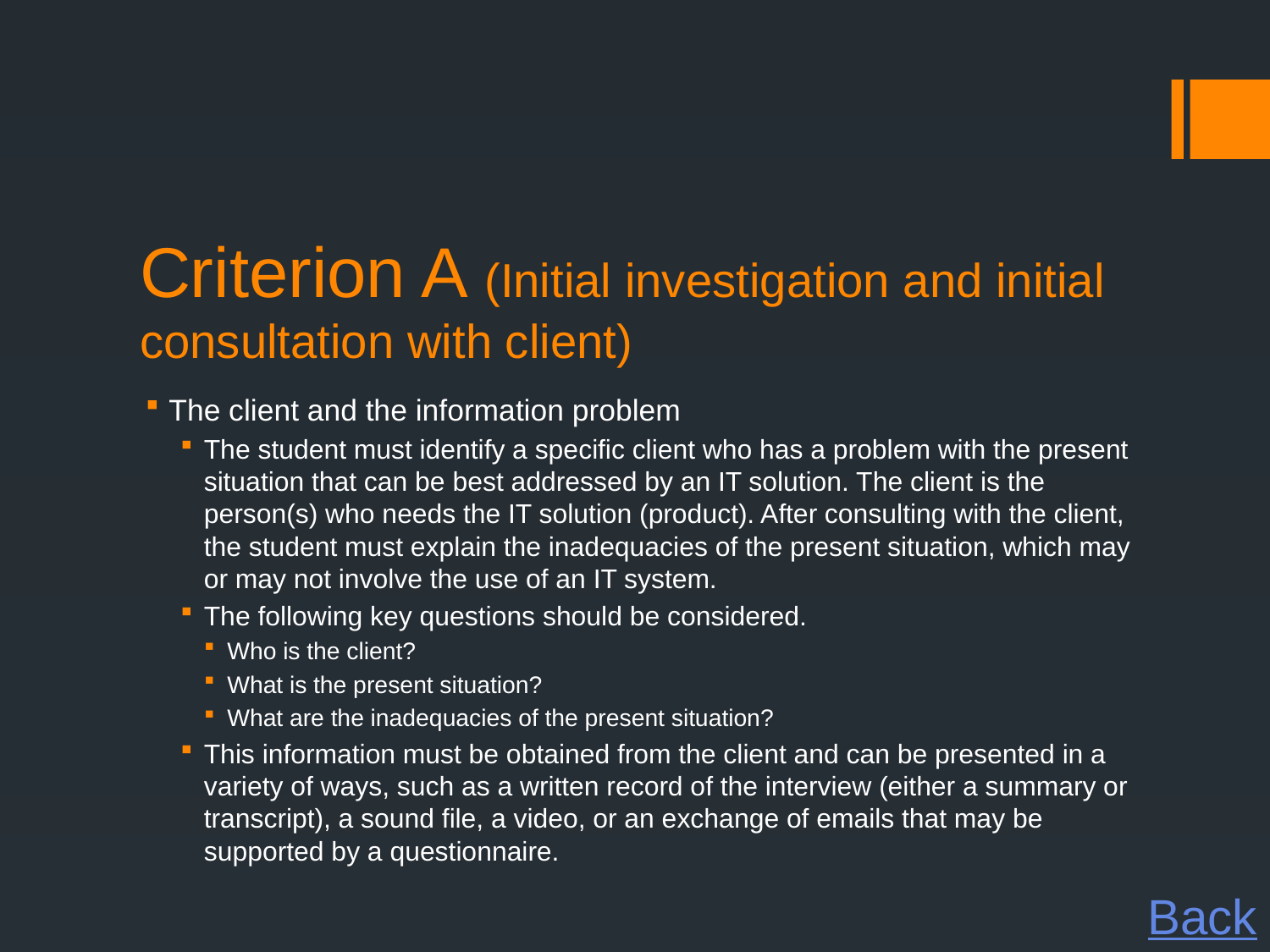

# Criterion A (Initial investigation and initial consultation with client)
The client and the information problem
The student must identify a specific client who has a problem with the present situation that can be best addressed by an IT solution. The client is the person(s) who needs the IT solution (product). After consulting with the client, the student must explain the inadequacies of the present situation, which may or may not involve the use of an IT system.
The following key questions should be considered.
Who is the client?
What is the present situation?
What are the inadequacies of the present situation?
This information must be obtained from the client and can be presented in a variety of ways, such as a written record of the interview (either a summary or transcript), a sound file, a video, or an exchange of emails that may be supported by a questionnaire.
Back